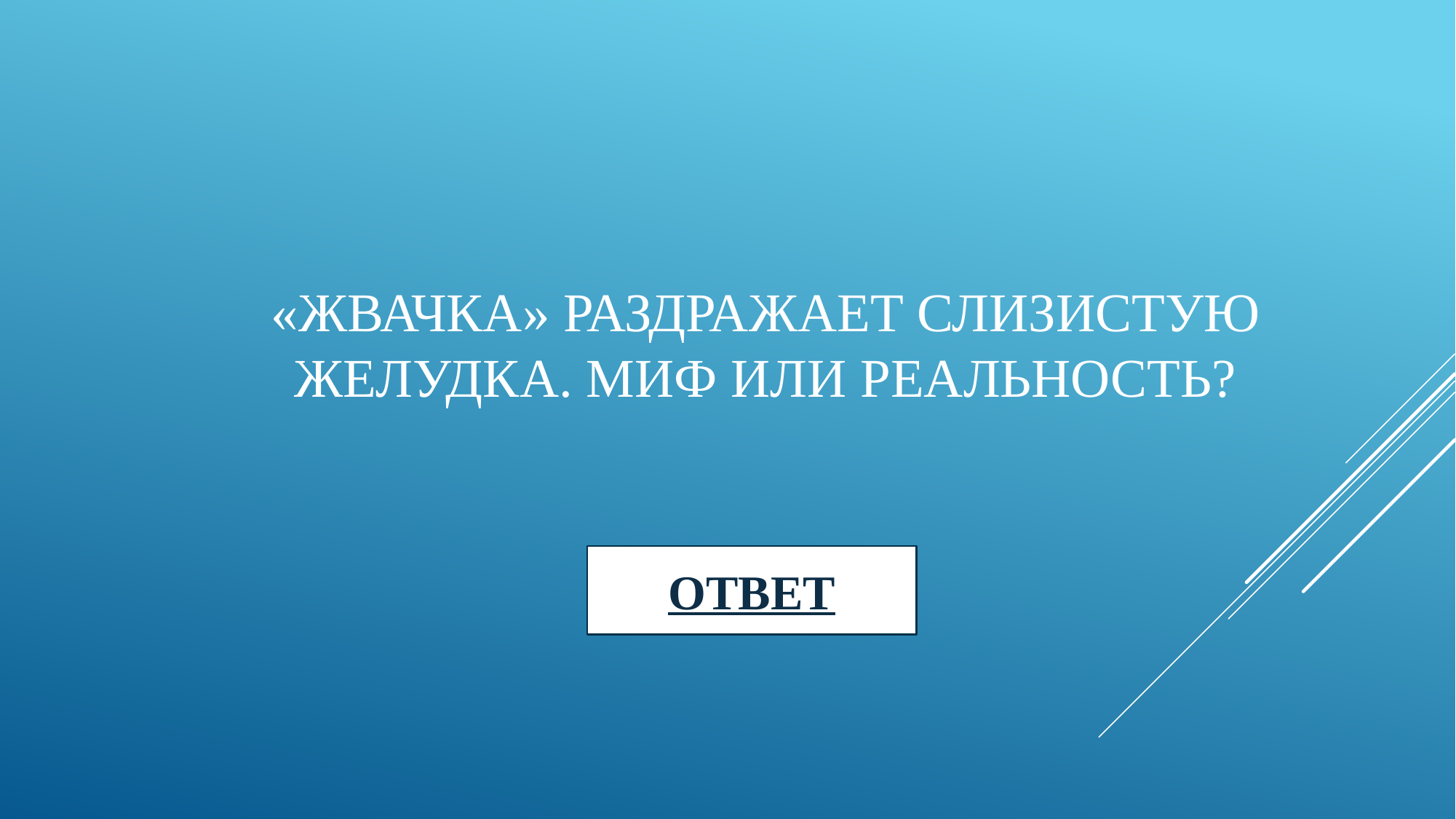

# «Жвачка» раздражает слизистую желудка. Миф или реальность?
ОТВЕТ